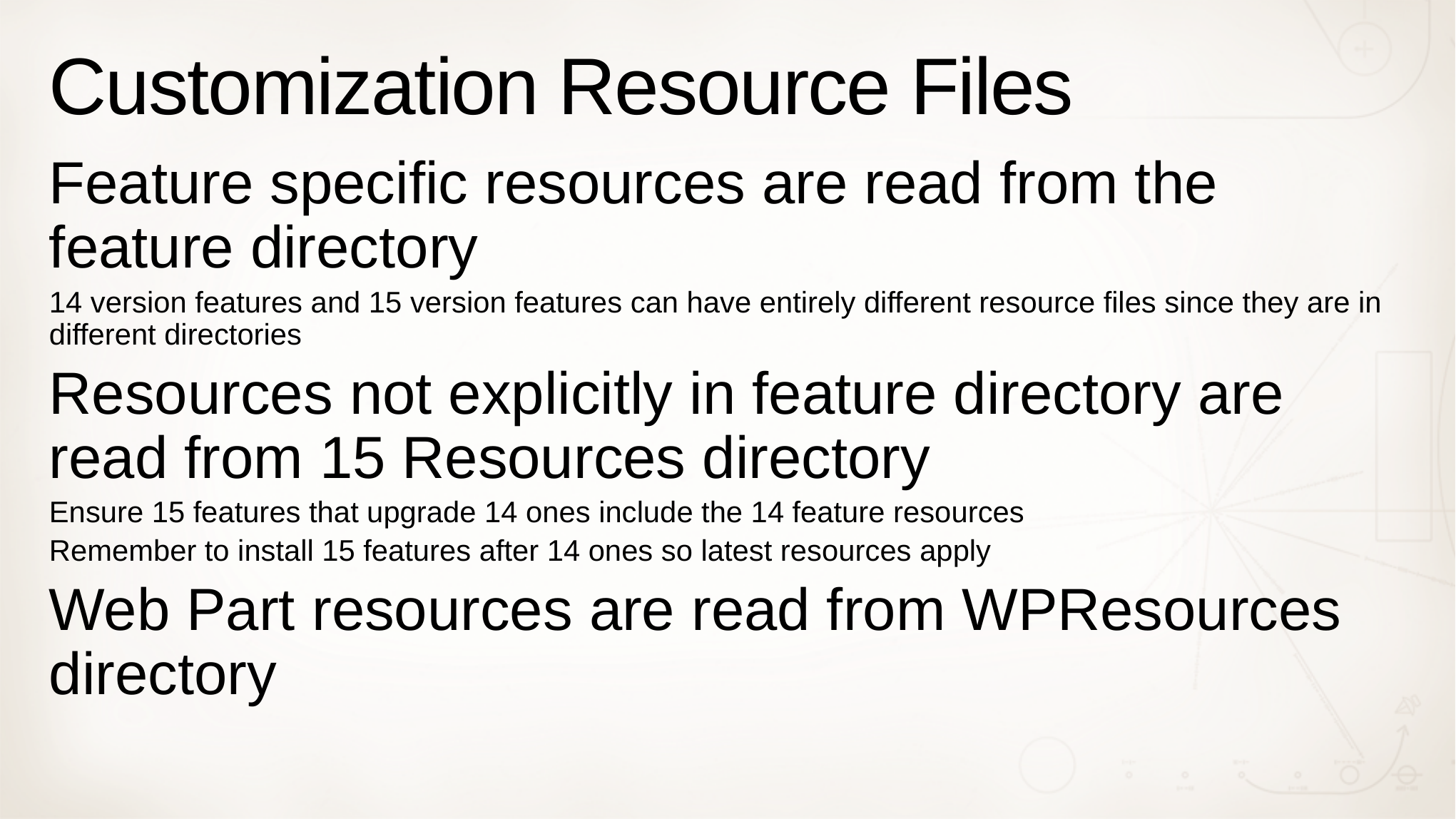

# Customization Resource Files
Feature specific resources are read from the feature directory
14 version features and 15 version features can have entirely different resource files since they are in different directories
Resources not explicitly in feature directory are read from 15 Resources directory
Ensure 15 features that upgrade 14 ones include the 14 feature resources
Remember to install 15 features after 14 ones so latest resources apply
Web Part resources are read from WPResources directory